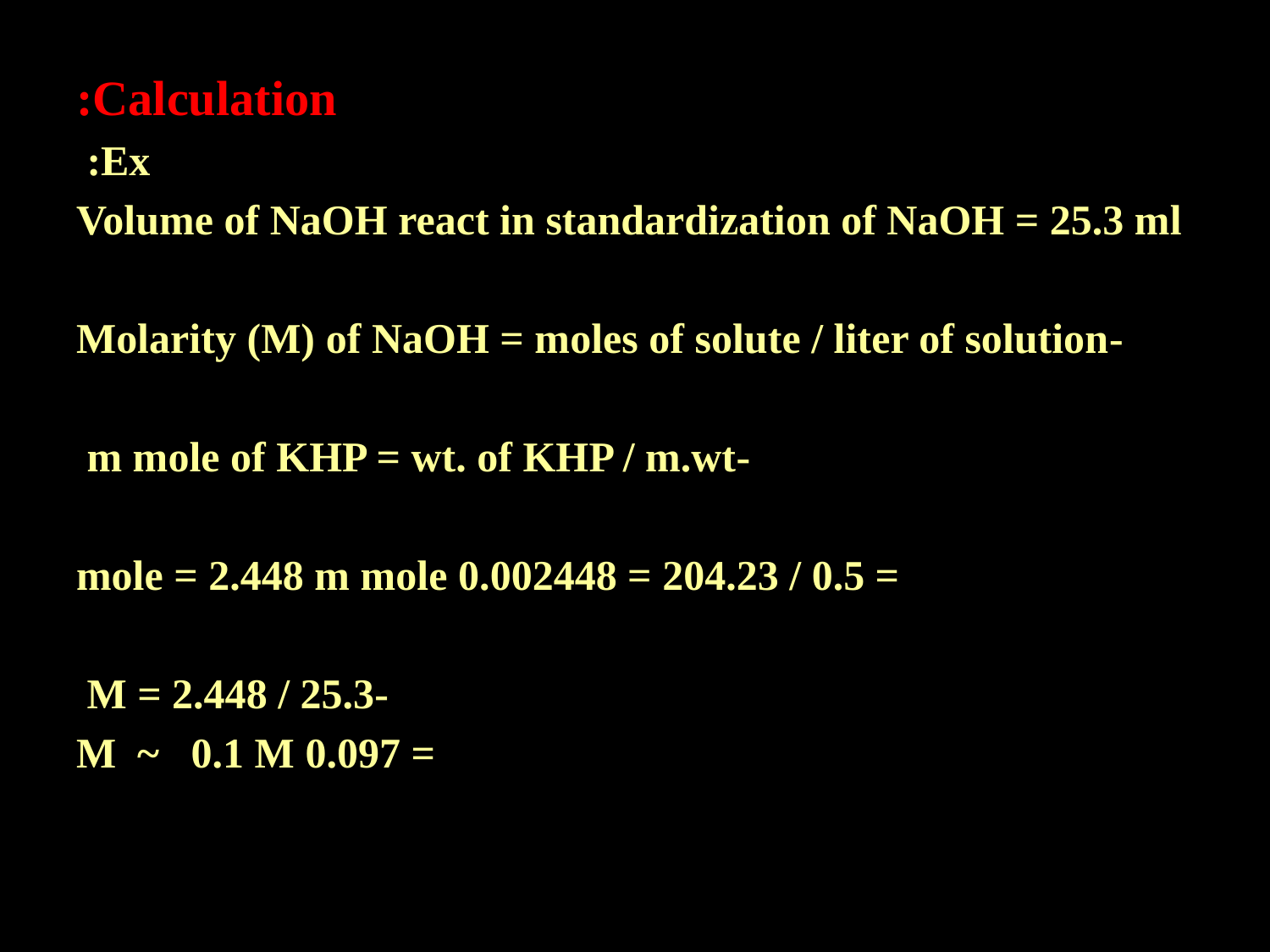

#
Calculation:
Ex:
 Volume of NaOH react in standardization of NaOH = 25.3 ml

-Molarity (M) of NaOH = moles of solute / liter of solution

-m mole of KHP = wt. of KHP / m.wt

                           = 0.5 / 204.23 = 0.002448 mole = 2.448 m mole

-M = 2.448 / 25.3
      = 0.097 M  ~   0.1 M